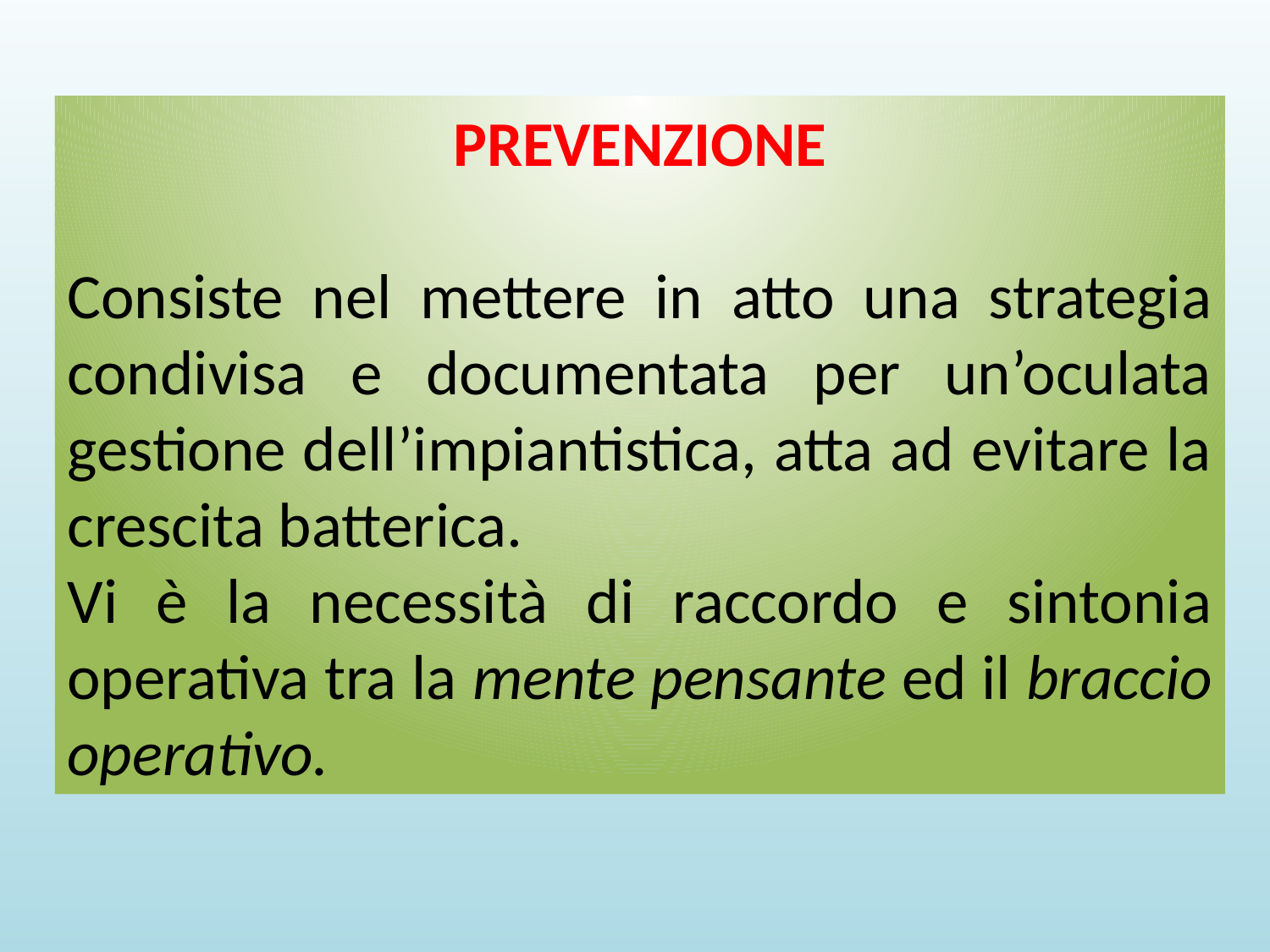

PREVENZIONE

Consiste nel mettere in atto una strategia condivisa e documentata per un’oculata gestione dell’impiantistica, atta ad evitare la crescita batterica.
Vi è la necessità di raccordo e sintonia operativa tra la mente pensante ed il braccio operativo.